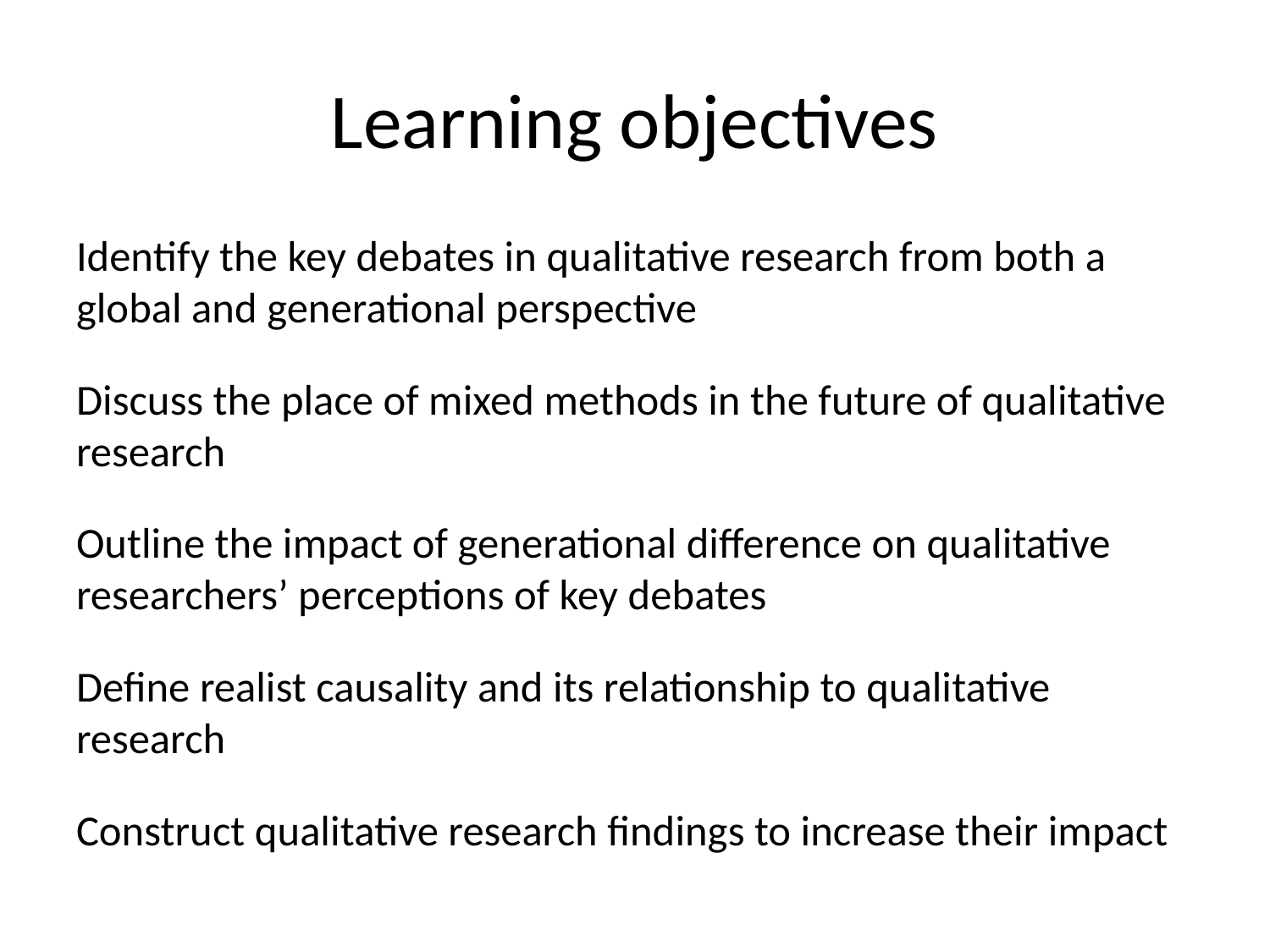

# Learning objectives
Identify the key debates in qualitative research from both a global and generational perspective
Discuss the place of mixed methods in the future of qualitative research
Outline the impact of generational difference on qualitative researchers’ perceptions of key debates
Define realist causality and its relationship to qualitative research
Construct qualitative research findings to increase their impact